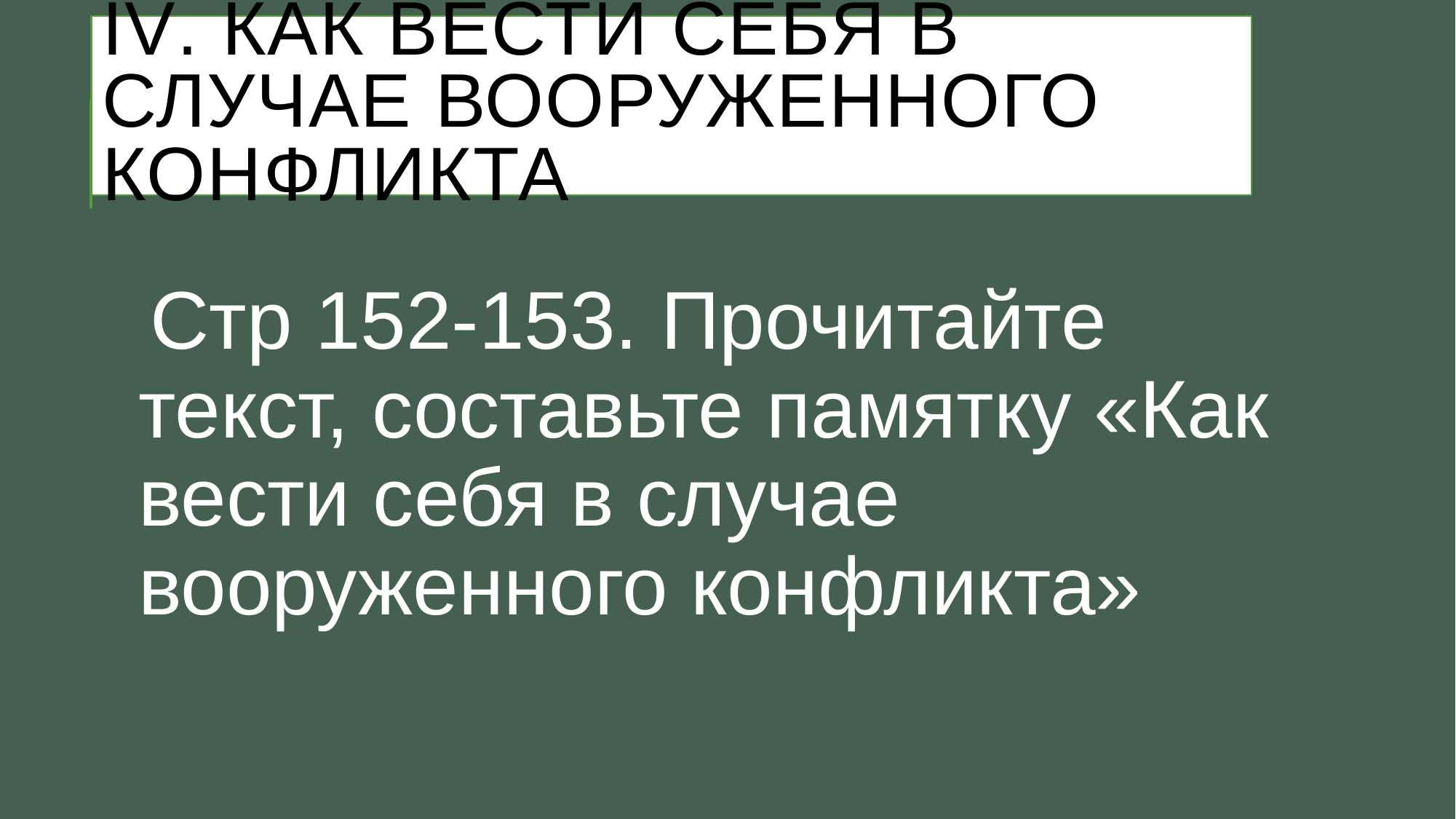

# IV. Как вести себя в случае вооруженного конфликта
Стр 152-153. Прочитайте текст, составьте памятку «Как вести себя в случае вооруженного конфликта»